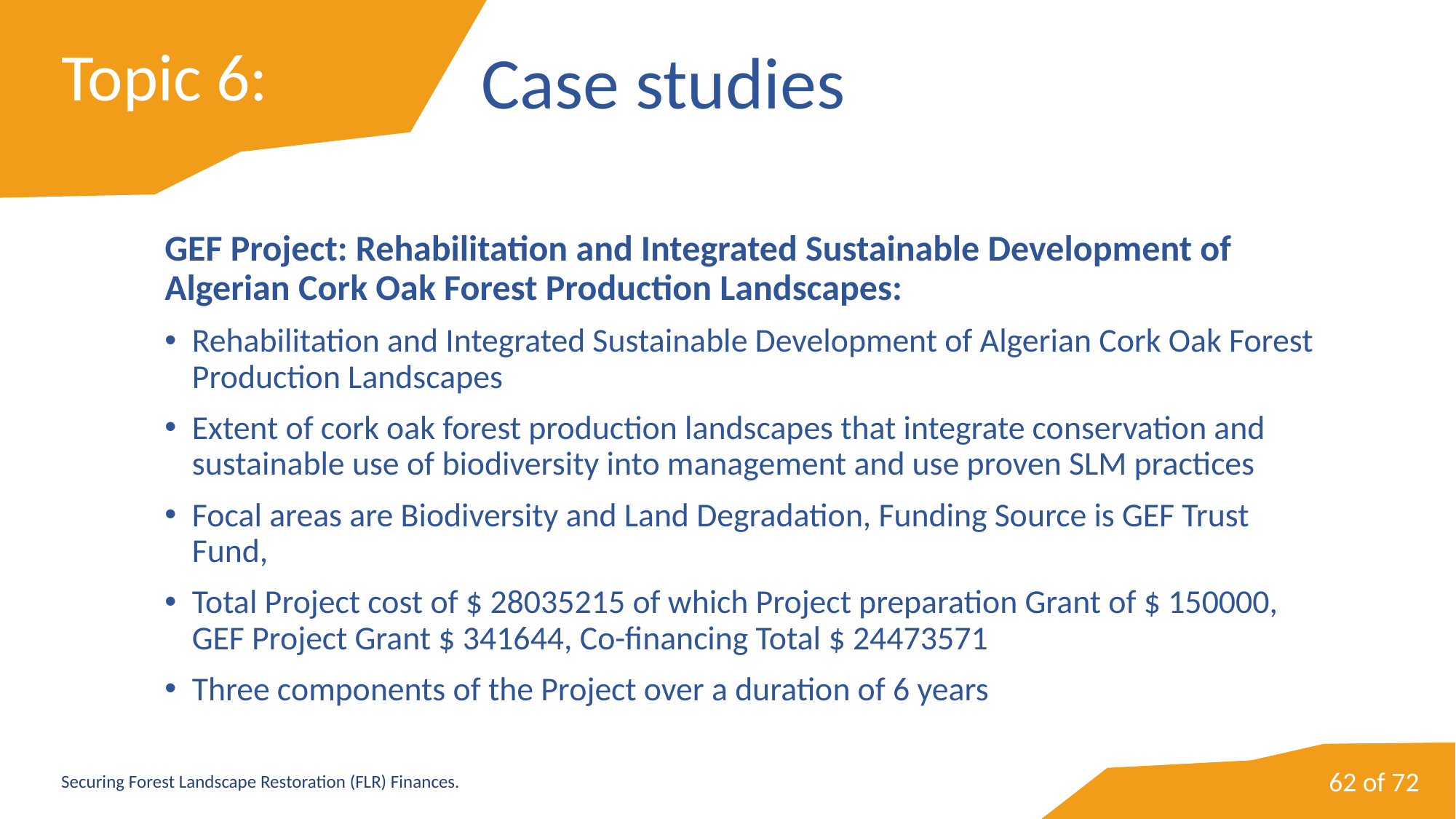

# Topic 6:
Case studies
GEF Project: Rehabilitation and Integrated Sustainable Development of Algerian Cork Oak Forest Production Landscapes:
Rehabilitation and Integrated Sustainable Development of Algerian Cork Oak Forest Production Landscapes
Extent of cork oak forest production landscapes that integrate conservation and sustainable use of biodiversity into management and use proven SLM practices
Focal areas are Biodiversity and Land Degradation, Funding Source is GEF Trust Fund,
Total Project cost of $ 28035215 of which Project preparation Grant of $ 150000, GEF Project Grant $ 341644, Co-financing Total $ 24473571
Three components of the Project over a duration of 6 years
62 of 72

Securing Forest Landscape Restoration (FLR) Finances.